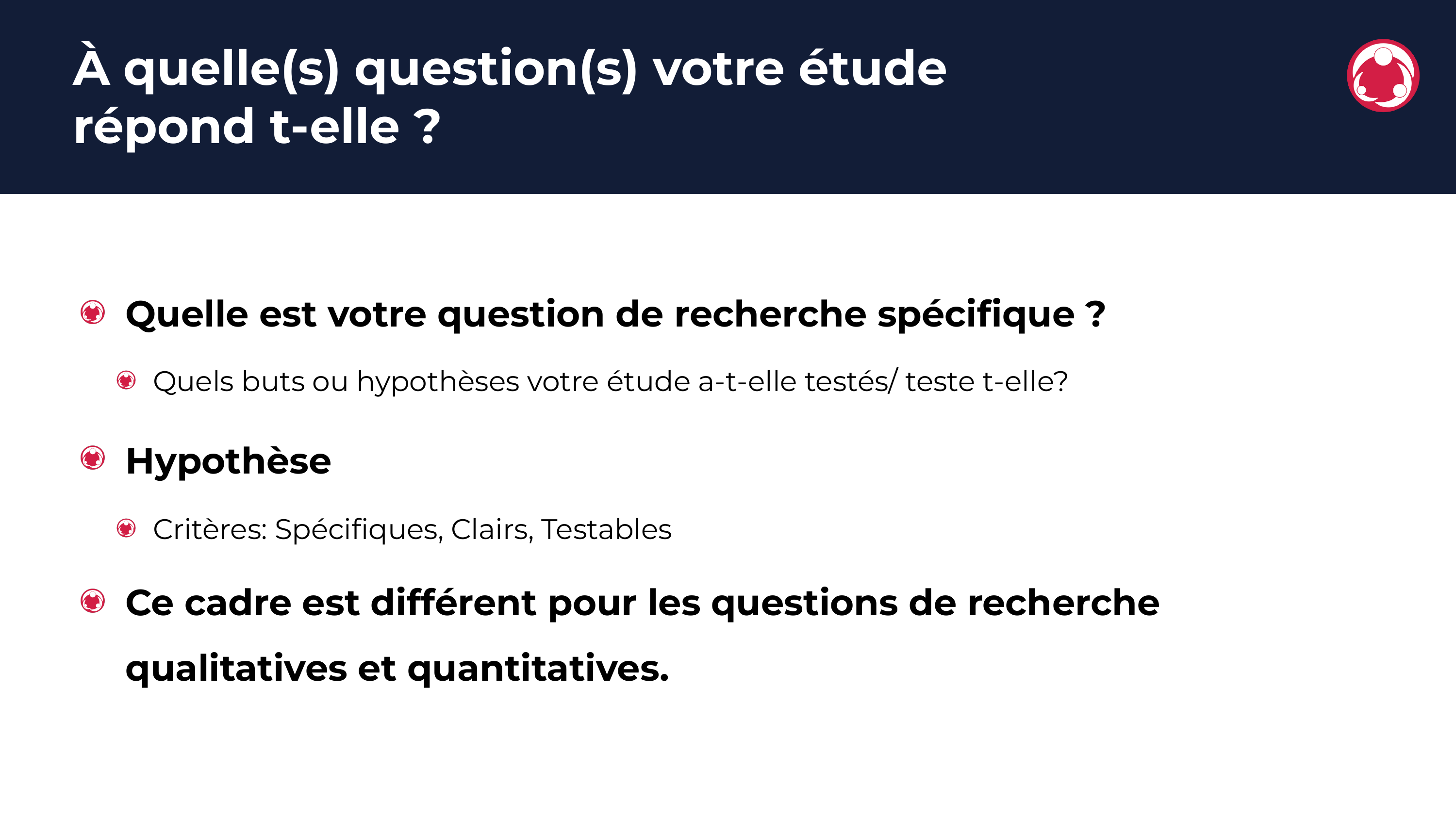

À quelle(s) question(s) votre étude
répond t-elle ?
Quelle est votre question de recherche spécifique ?
Quels buts ou hypothèses votre étude a-t-elle testés/ teste t-elle?
Hypothèse
Critères: Spécifiques, Clairs, Testables
Ce cadre est différent pour les questions de recherche qualitatives et quantitatives.